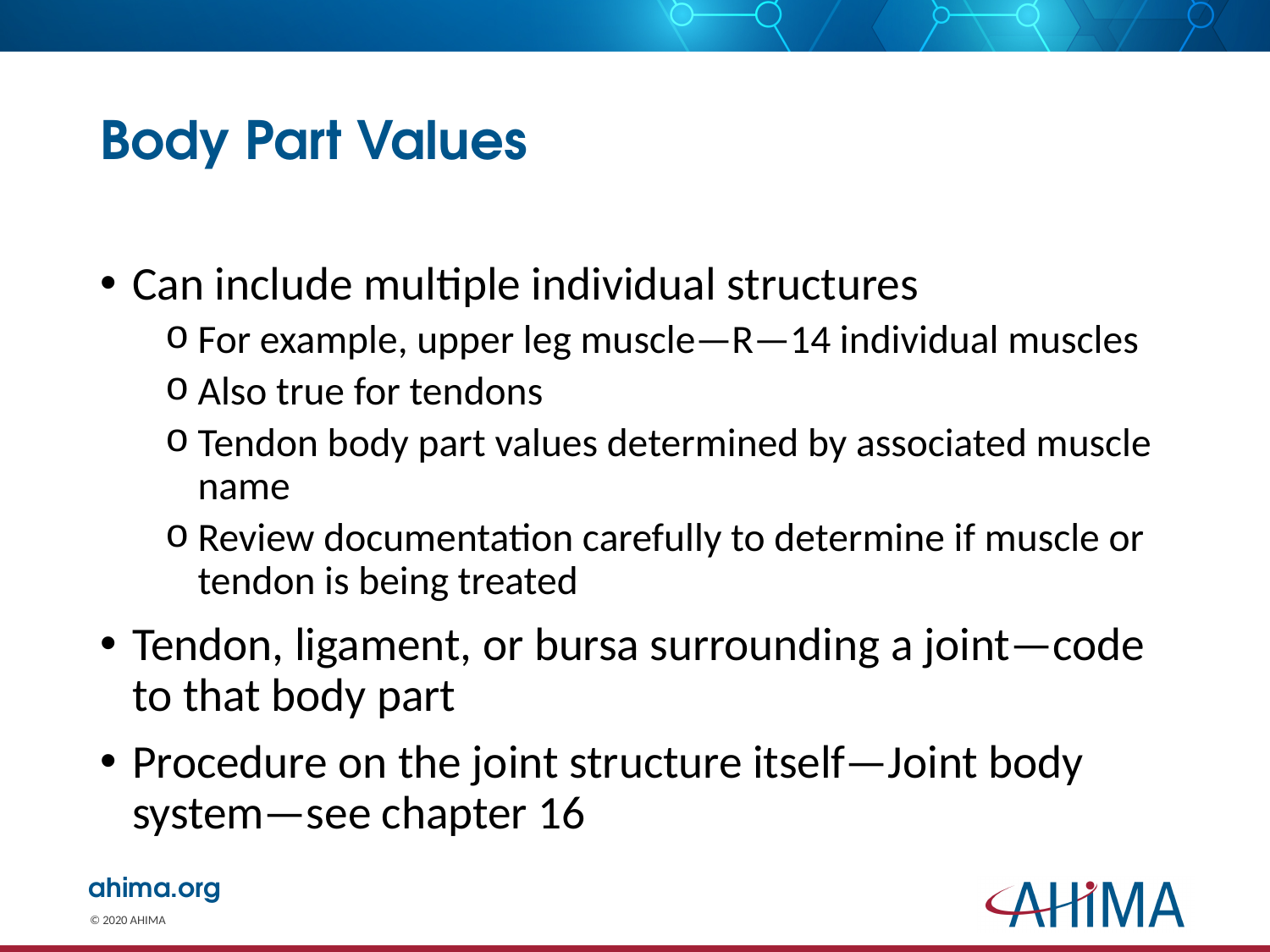

# Body Part Values
Can include multiple individual structures
For example, upper leg muscle—R—14 individual muscles
Also true for tendons
Tendon body part values determined by associated muscle name
Review documentation carefully to determine if muscle or tendon is being treated
Tendon, ligament, or bursa surrounding a joint—code to that body part
Procedure on the joint structure itself—Joint body system—see chapter 16